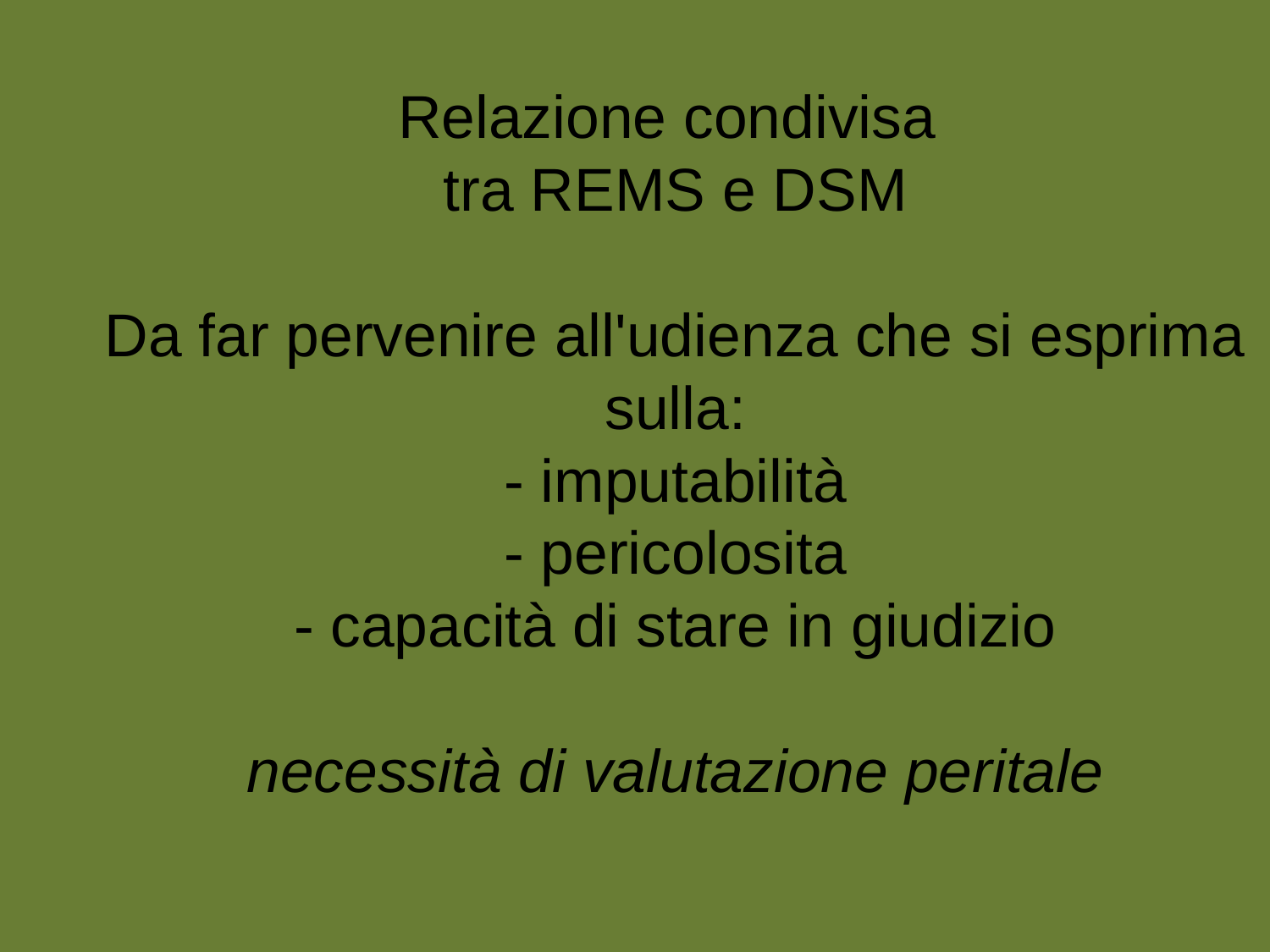

# Relazione condivisa
tra REMS e DSM

Da far pervenire all'udienza che si esprima sulla:
- imputabilità
- pericolosita
- capacità di stare in giudizio
necessità di valutazione peritale